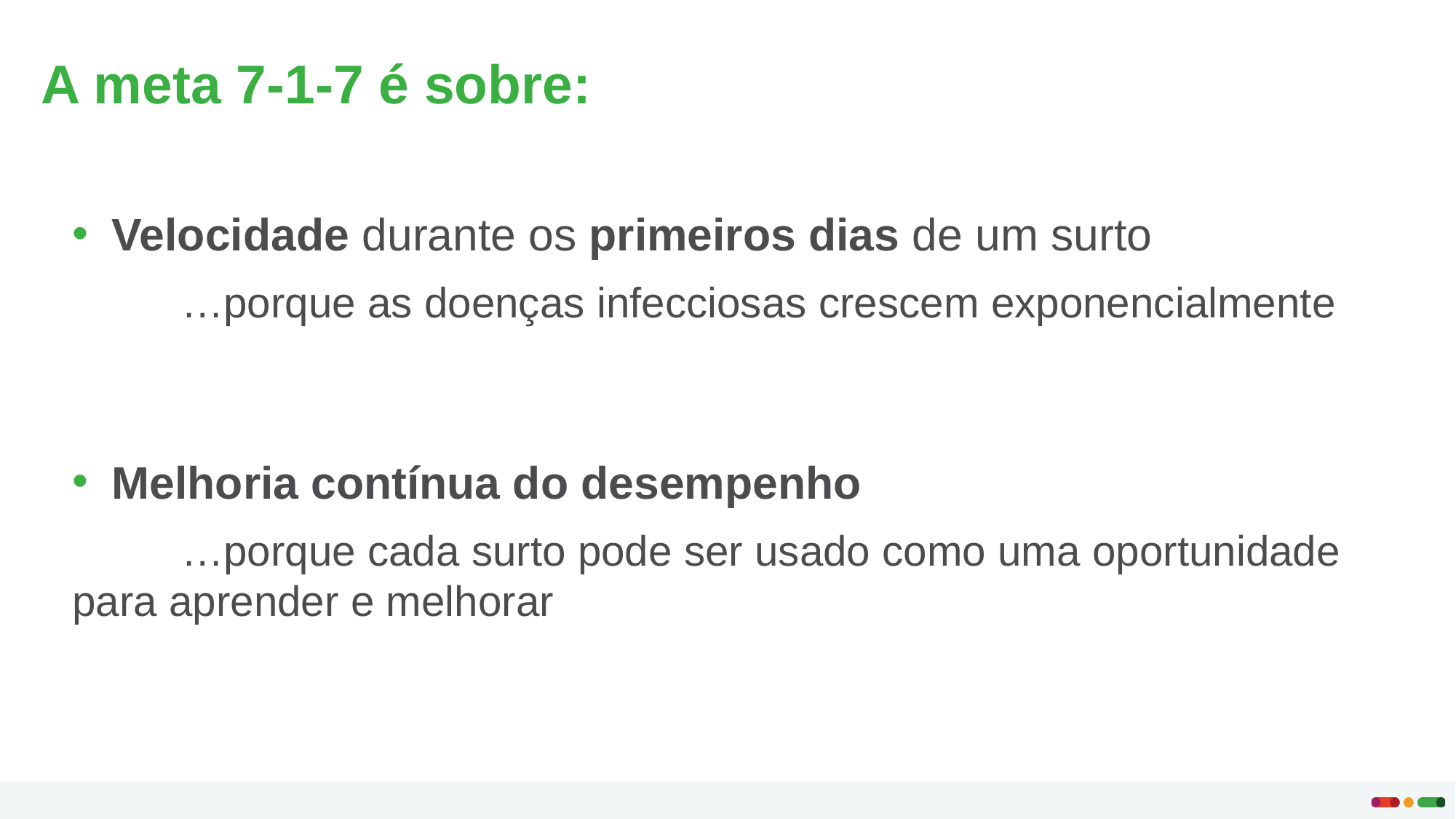

# A meta 7-1-7 é sobre:
 Velocidade durante os primeiros dias de um surto
	…porque as doenças infecciosas crescem exponencialmente

 Melhoria contínua do desempenho
	…porque cada surto pode ser usado como uma oportunidade para aprender e melhorar